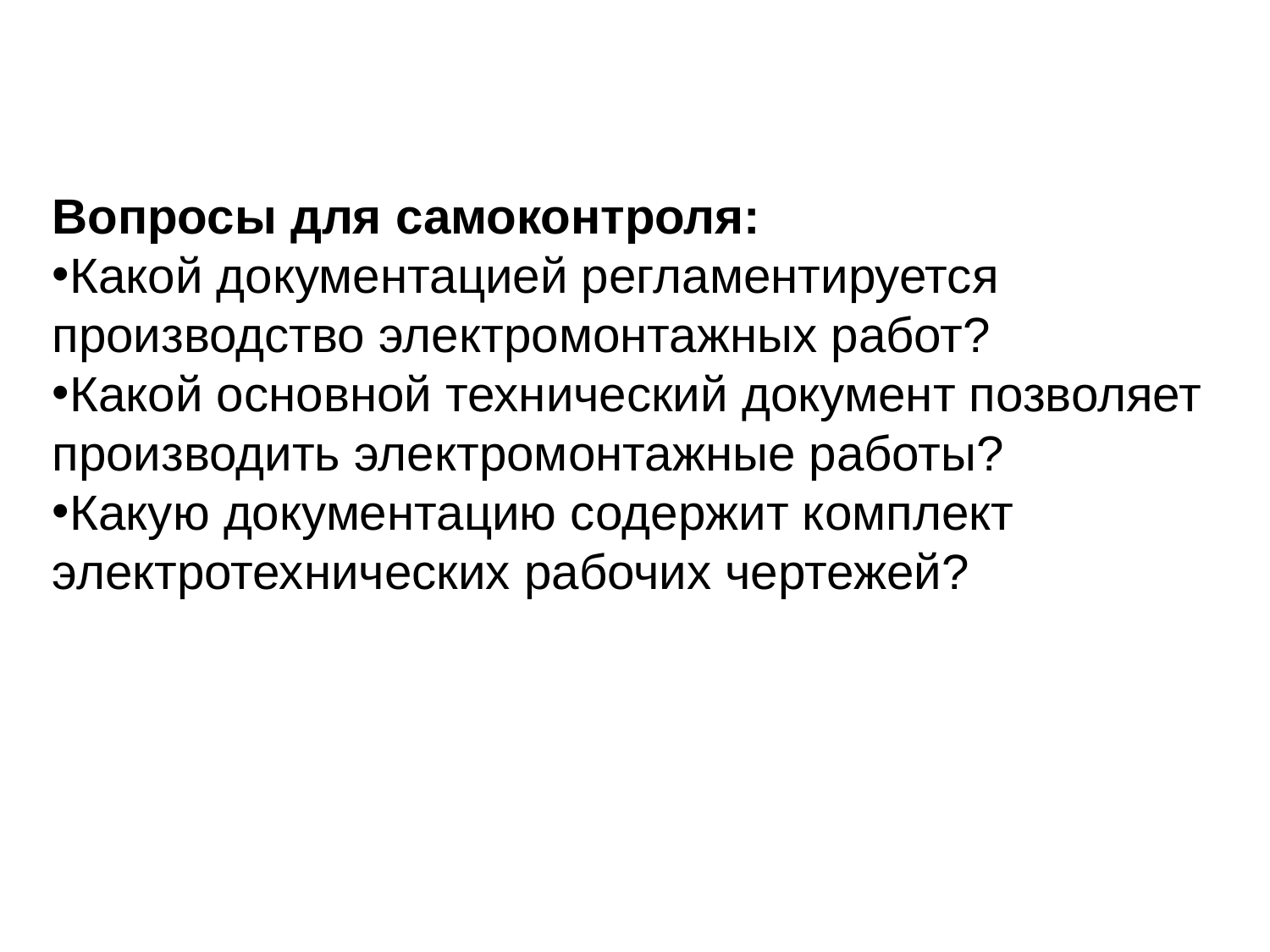

Вопросы для самоконтроля:
Какой документацией регламентируется производство электромонтажных работ?
Какой основной технический документ позволяет производить электромонтажные работы?
Какую документацию содержит комплект электротехнических рабочих чертежей?